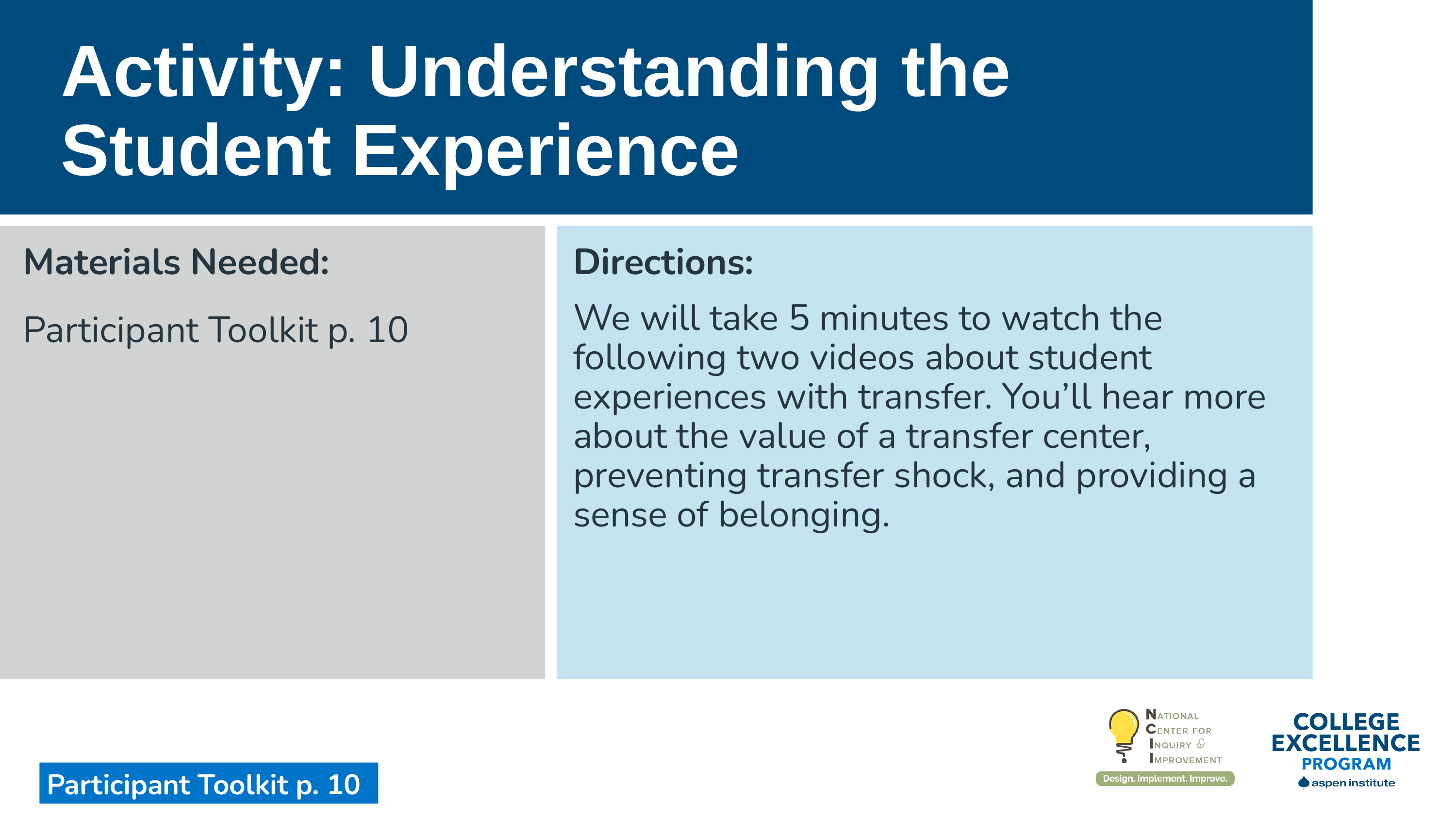

Activity: Understanding the Student Experience
Materials Needed:
Participant Toolkit p. 10

Directions:
We will take 5 minutes to watch the following two videos about student experiences with transfer. You’ll hear more about the value of a transfer center, preventing transfer shock, and providing a sense of belonging.
Participant Toolkit p. 10